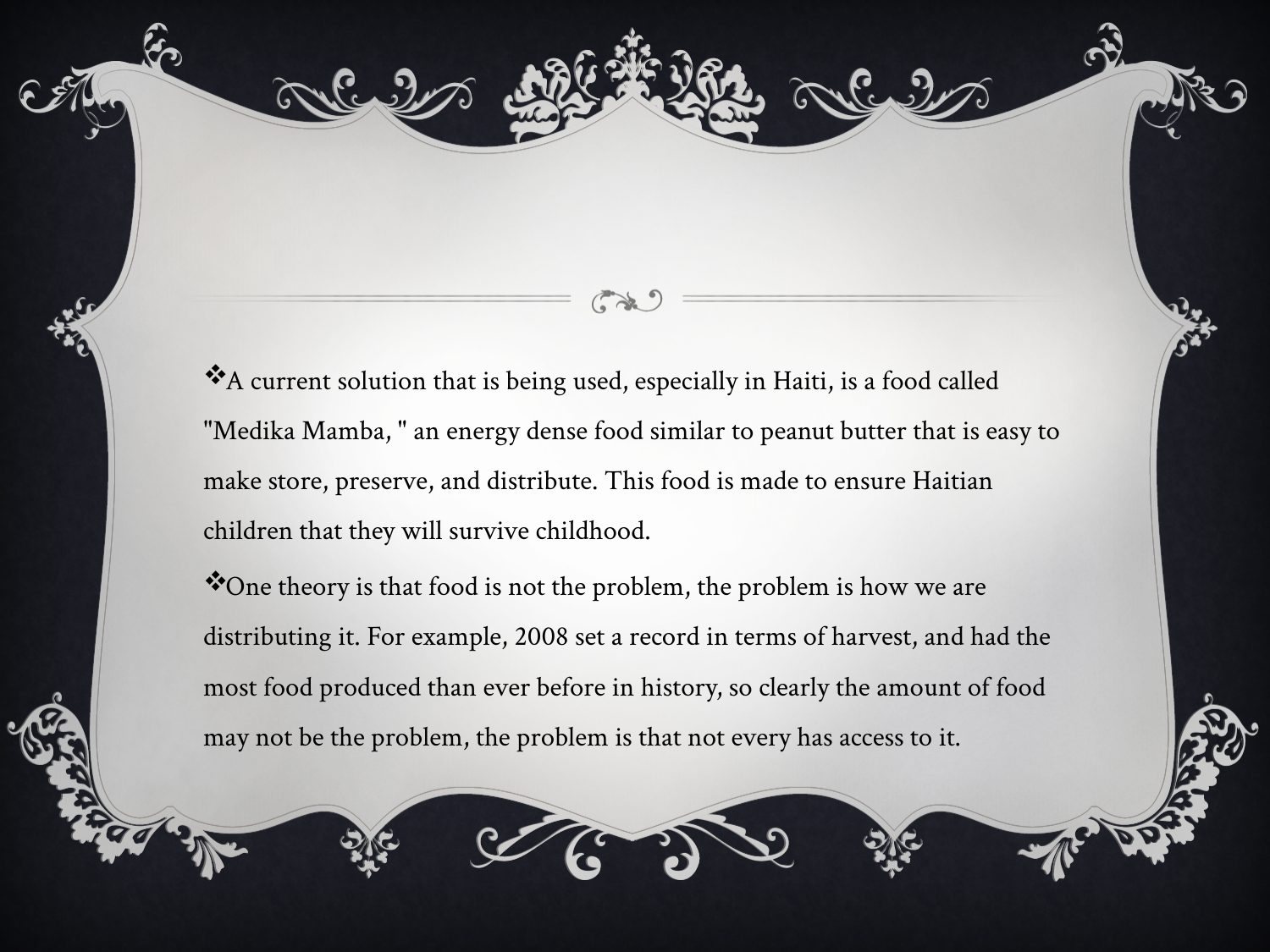

#
A current solution that is being used, especially in Haiti, is a food called "Medika Mamba, " an energy dense food similar to peanut butter that is easy to make store, preserve, and distribute. This food is made to ensure Haitian children that they will survive childhood.
One theory is that food is not the problem, the problem is how we are distributing it. For example, 2008 set a record in terms of harvest, and had the most food produced than ever before in history, so clearly the amount of food may not be the problem, the problem is that not every has access to it.